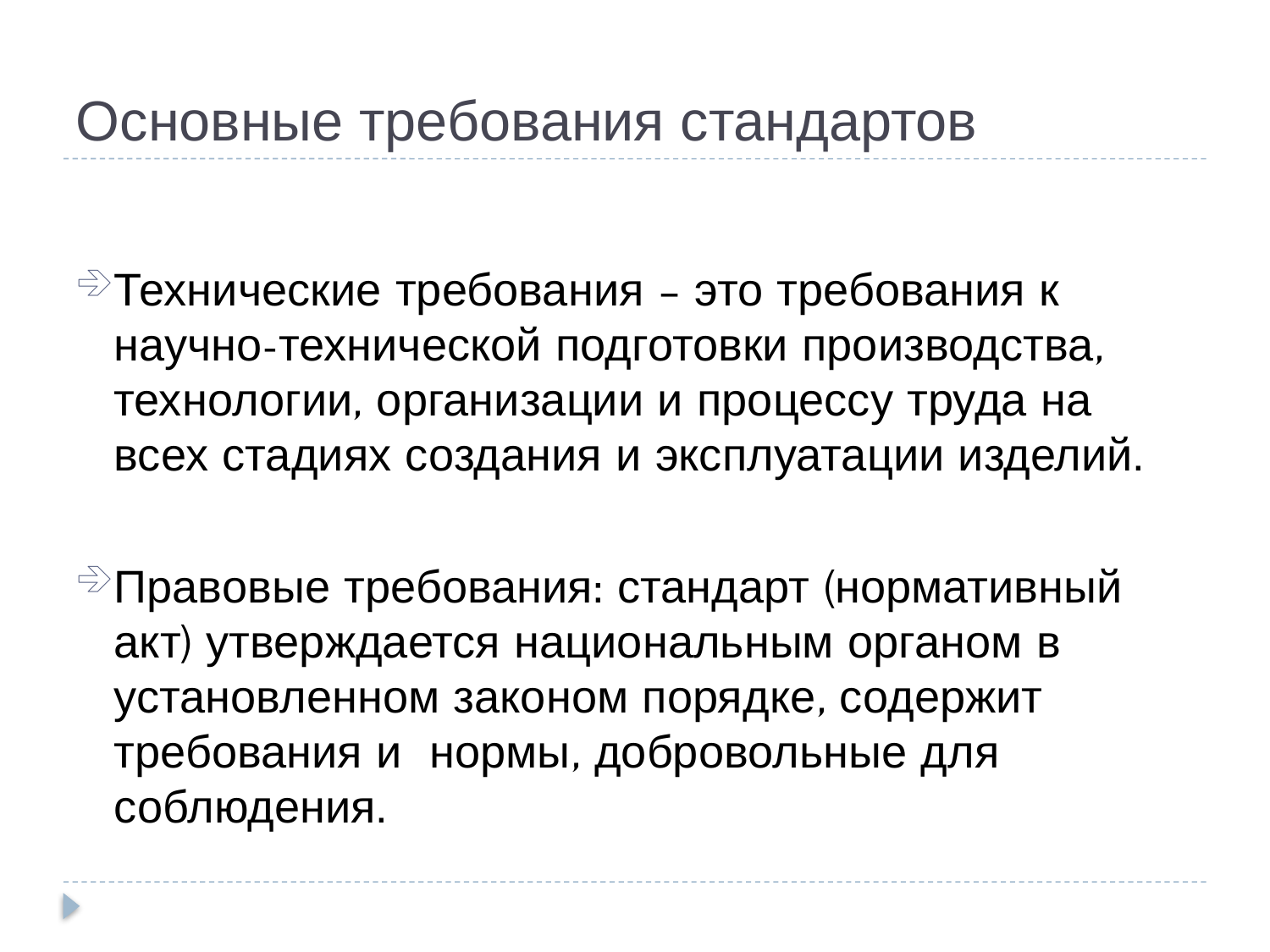

# Основные требования стандартов
Технические требования – это требования к научно-технической подготовки производства, технологии, организации и процессу труда на всех стадиях создания и эксплуатации изделий.

Правовые требования: стандарт (нормативный акт) утверждается национальным органом в установленном законом порядке, содержит требования и  нормы, добровольные для соблюдения.